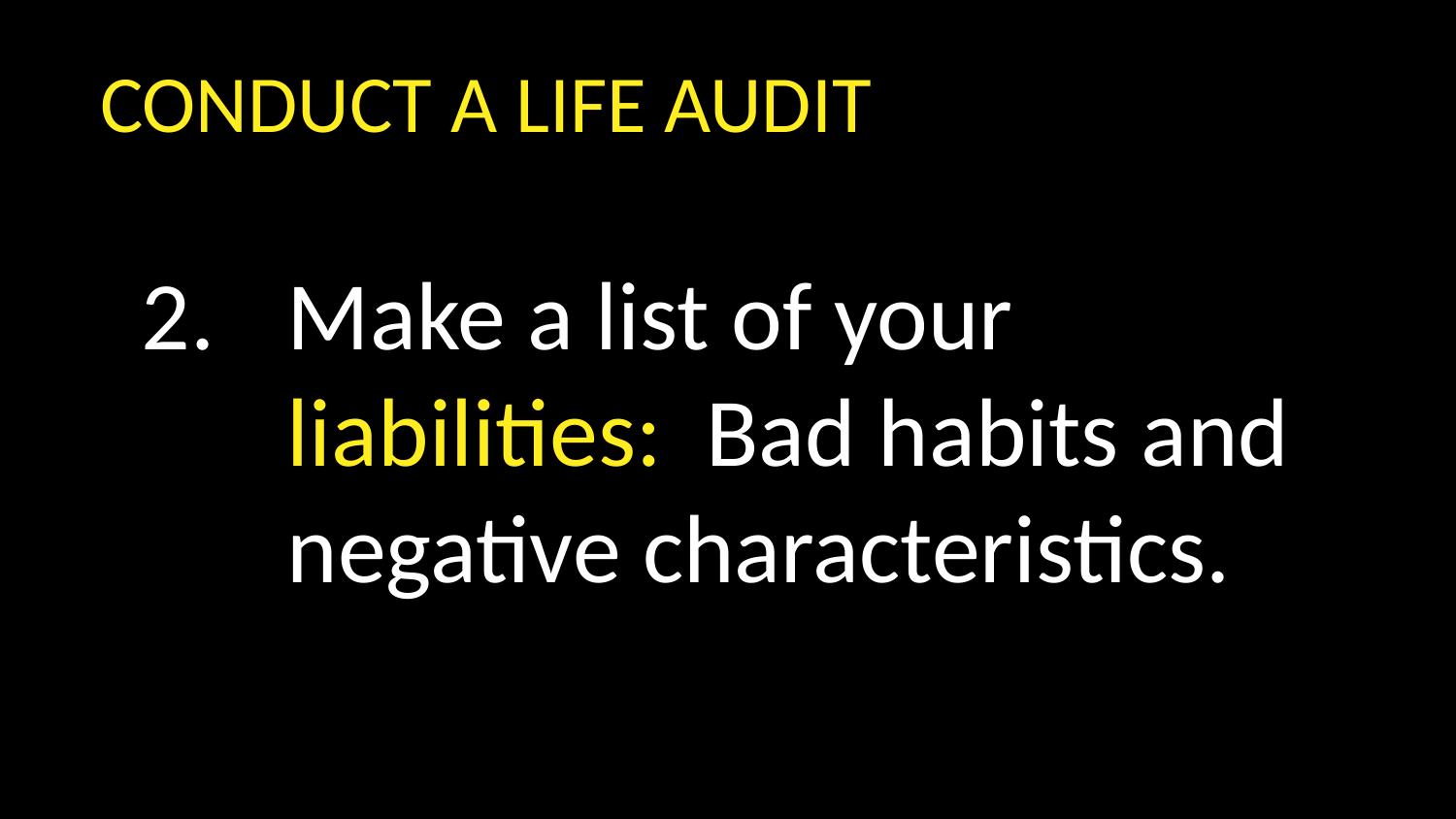

CONDUCT A LIFE AUDIT
Make a list of your liabilities:  Bad habits and negative characteristics.